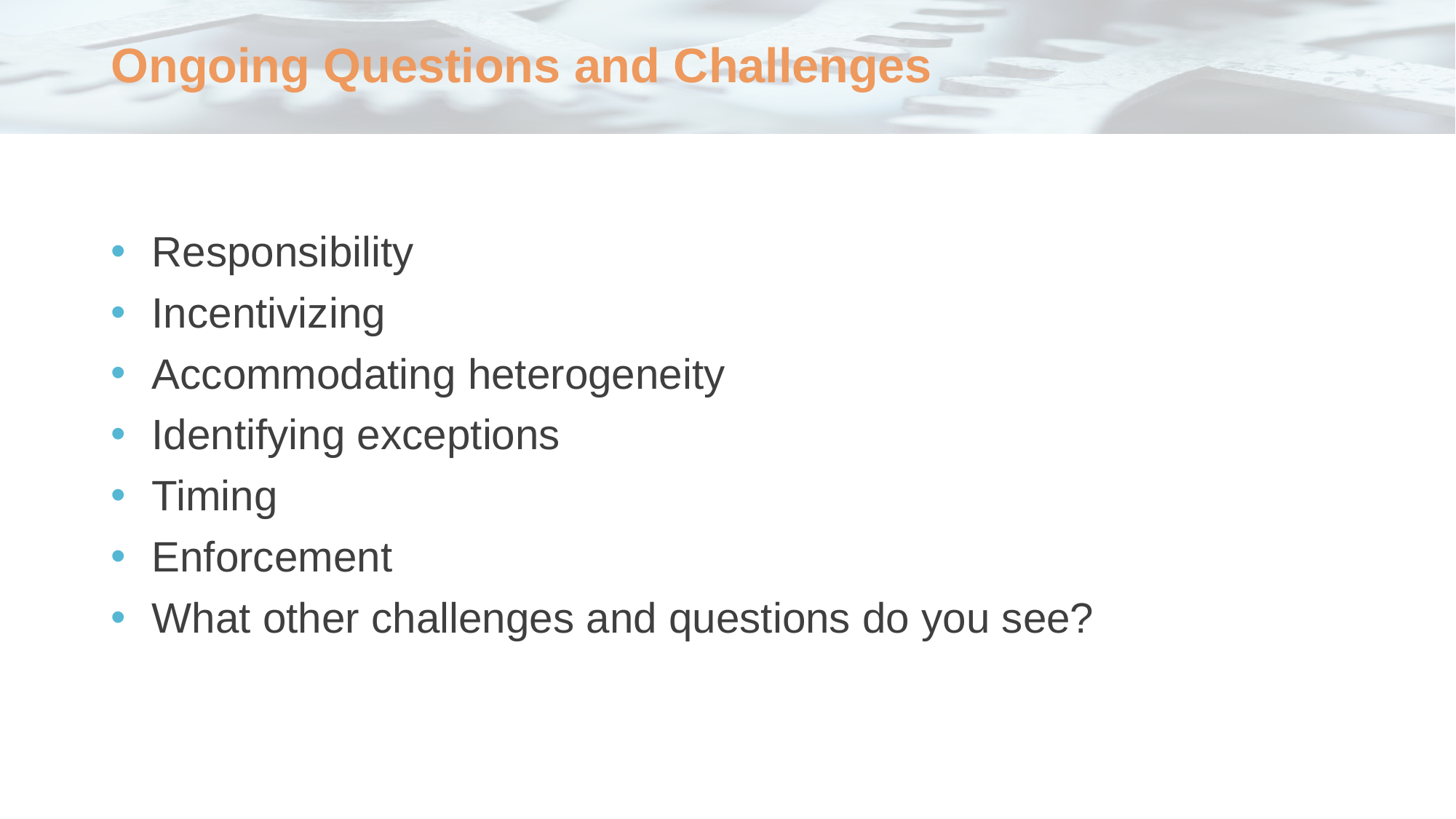

# Ongoing Questions and Challenges
Responsibility
Incentivizing
Accommodating heterogeneity
Identifying exceptions
Timing
Enforcement
What other challenges and questions do you see?